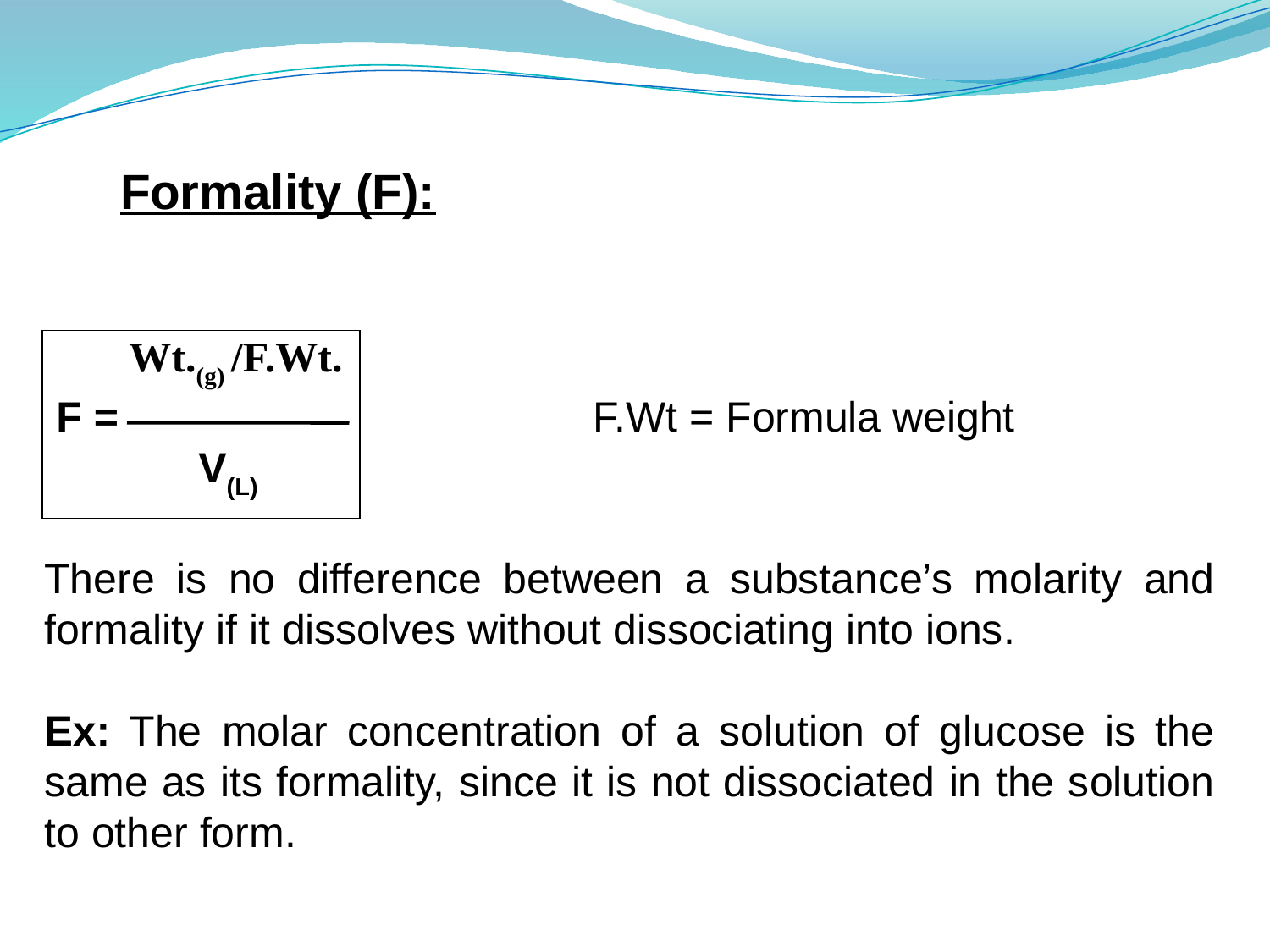

Formality (F):
        Wt.(g) /F.Wt.
 F =                                        F.Wt = Formula weight
             V(L)

There is no difference between a substance’s molarity and formality if it dissolves without dissociating into ions.

Ex: The molar concentration of a solution of glucose is the same as its formality, since it is not dissociated in the solution to other form.